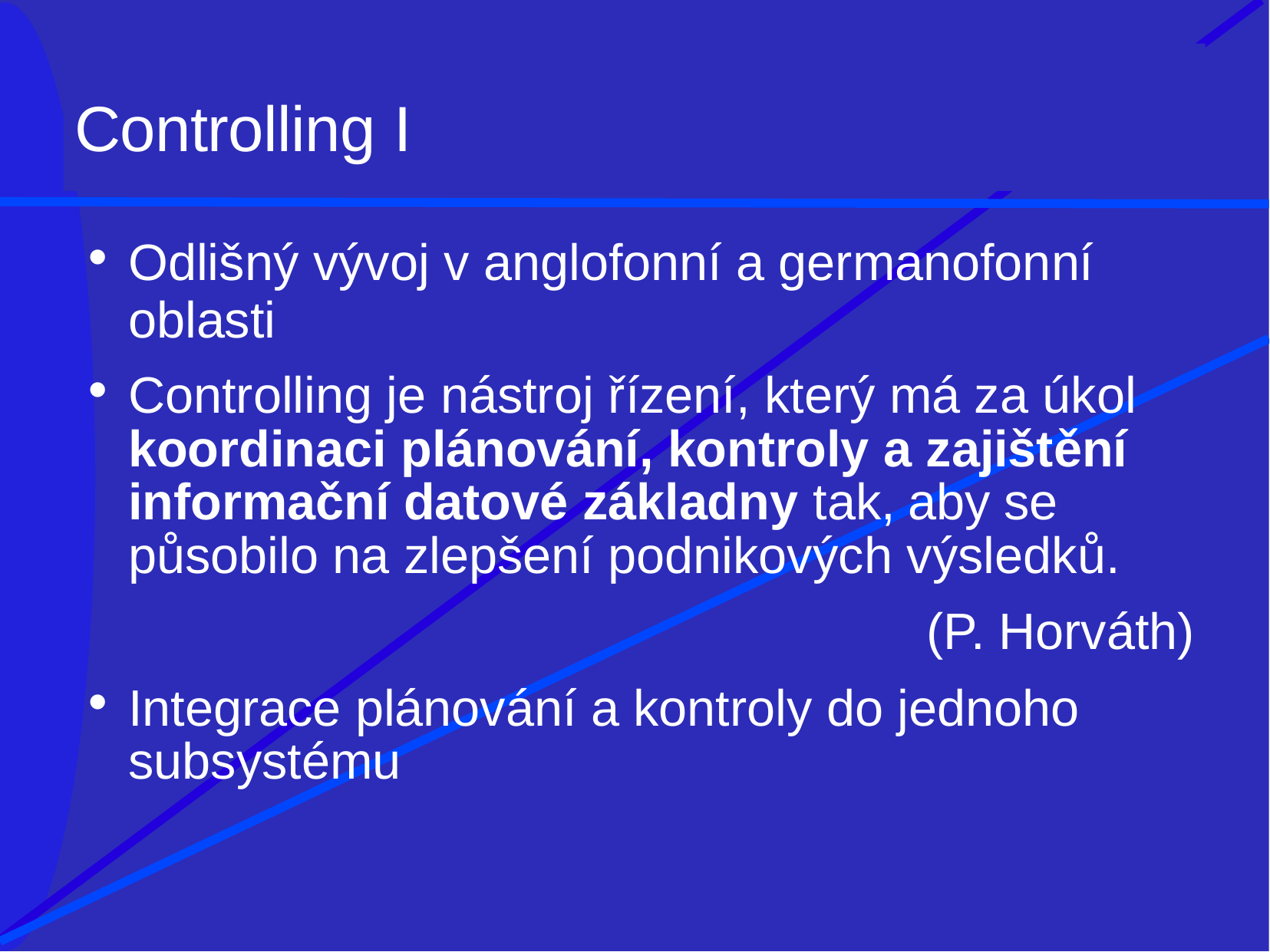

# Controlling I
Odlišný vývoj v anglofonní a germanofonní
oblasti
Controlling je nástroj řízení, který má za úkol koordinaci plánování, kontroly a zajištění informační datové základny tak, aby se působilo na zlepšení podnikových výsledků.
(P. Horváth)
Integrace plánování a kontroly do jednoho subsystému